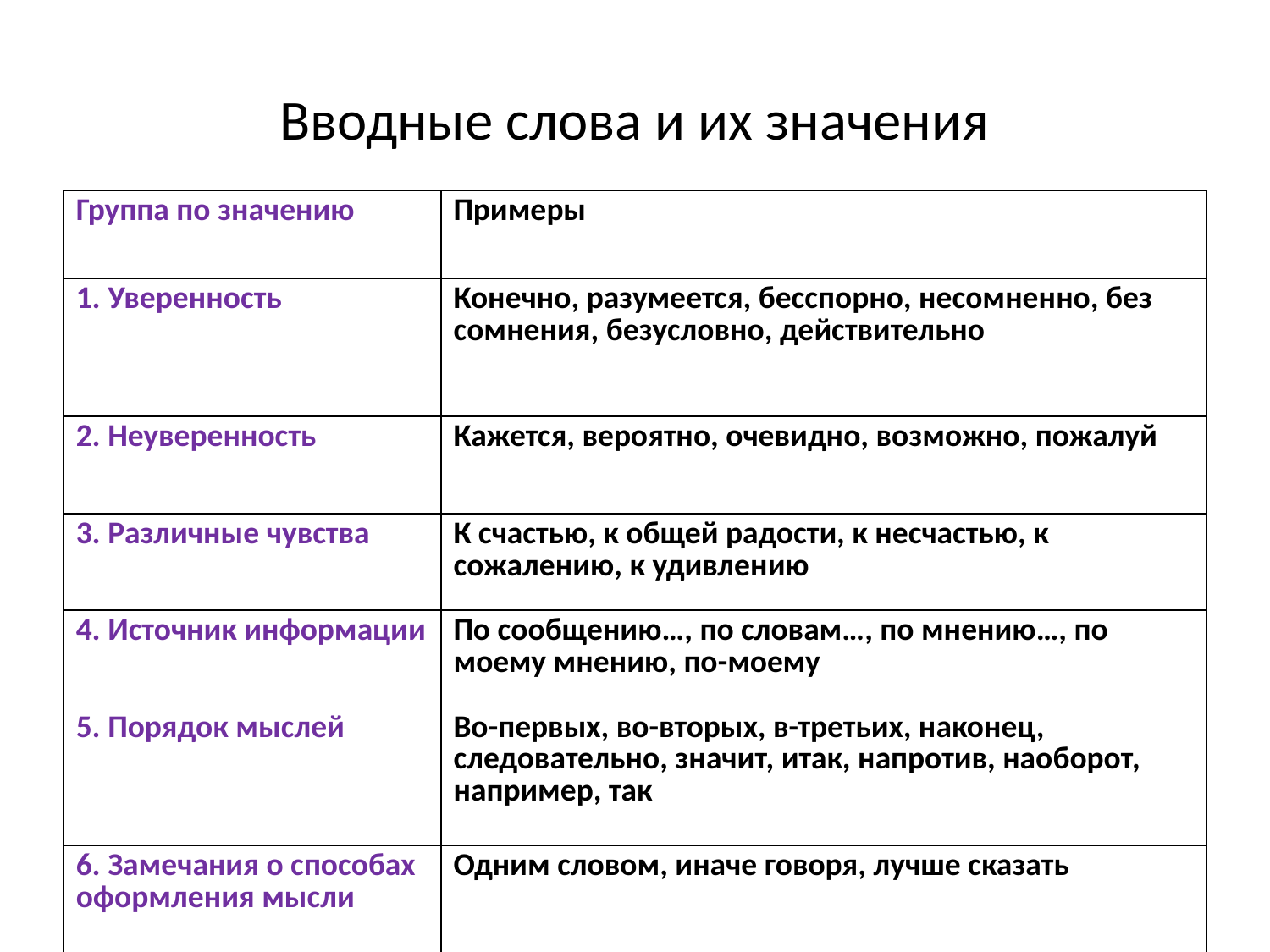

# Вводные слова и их значения
| Группа по значению | Примеры |
| --- | --- |
| 1. Уверенность | Конечно, разумеется, бесспорно, несомненно, без сомнения, безусловно, действительно |
| 2. Неуверенность | Кажется, вероятно, очевидно, возможно, пожалуй |
| 3. Различные чувства | К счастью, к общей радости, к несчастью, к сожалению, к удивлению |
| 4. Источник информации | По сообщению…, по словам…, по мнению…, по моему мнению, по-моему |
| 5. Порядок мыслей | Во-первых, во-вторых, в-третьих, наконец, следовательно, значит, итак, напротив, наоборот, например, так |
| 6. Замечания о способах оформления мысли | Одним словом, иначе говоря, лучше сказать |